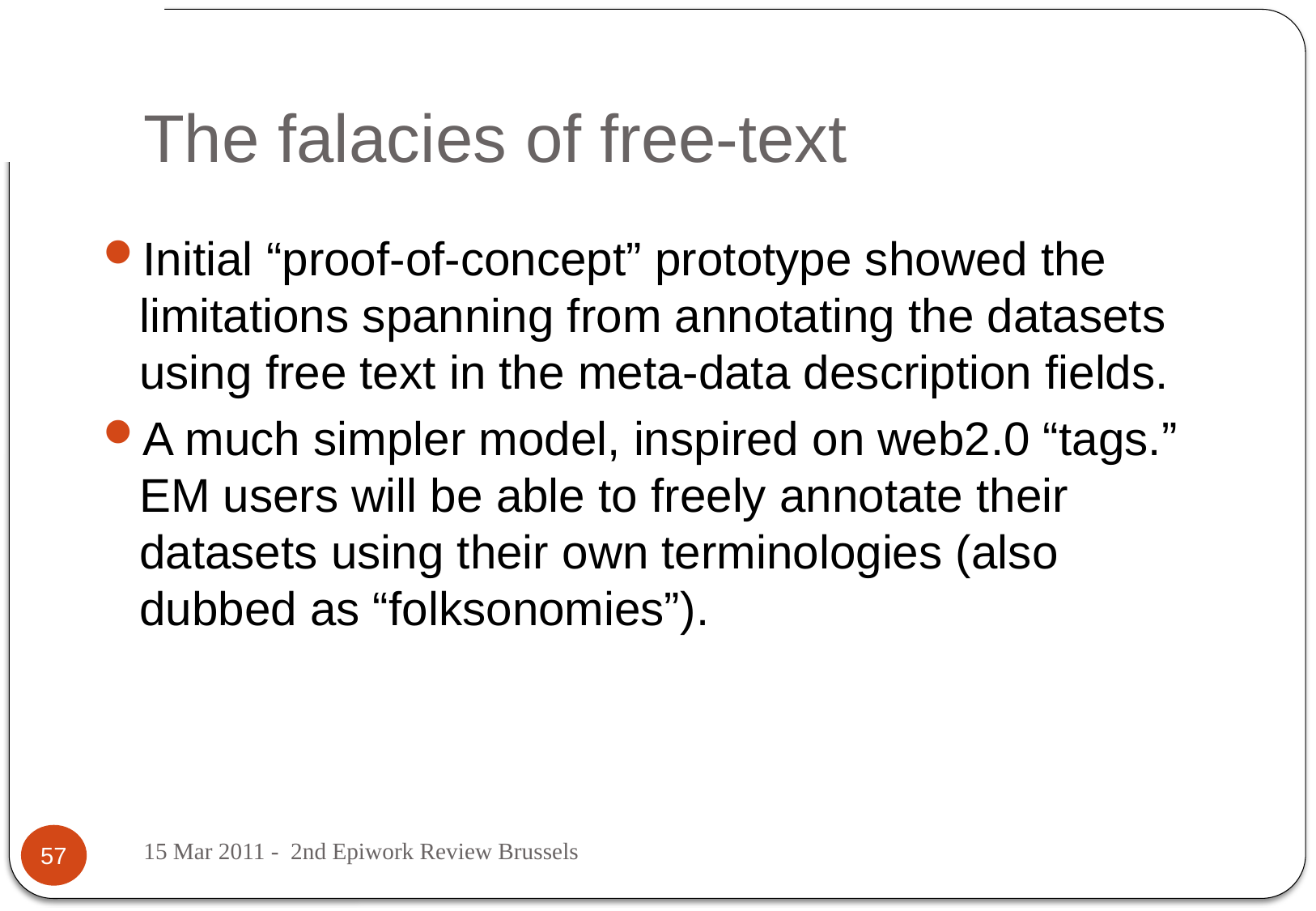

# The falacies of free-text
Initial “proof-of-concept” prototype showed the limitations spanning from annotating the datasets using free text in the meta-data description fields.
A much simpler model, inspired on web2.0 “tags.” EM users will be able to freely annotate their datasets using their own terminologies (also dubbed as “folksonomies”).
15 Mar 2011 -  2nd Epiwork Review Brussels
57